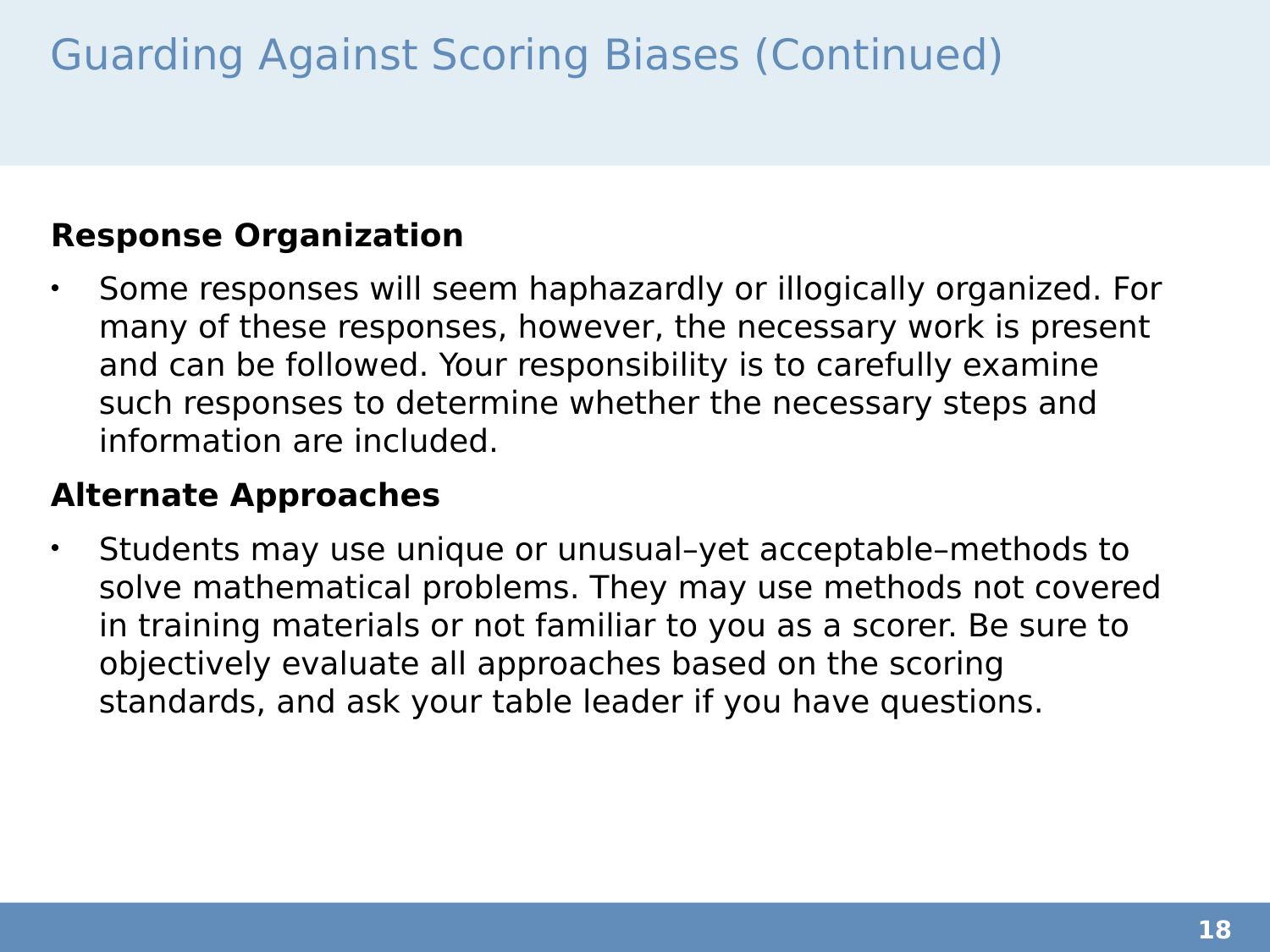

# Guarding Against Scoring Biases (Continued)
Response Organization
Some responses will seem haphazardly or illogically organized. For many of these responses, however, the necessary work is present and can be followed. Your responsibility is to carefully examine such responses to determine whether the necessary steps and information are included.
Alternate Approaches
Students may use unique or unusual–yet acceptable–methods to solve mathematical problems. They may use methods not covered in training materials or not familiar to you as a scorer. Be sure to objectively evaluate all approaches based on the scoring standards, and ask your table leader if you have questions.

18